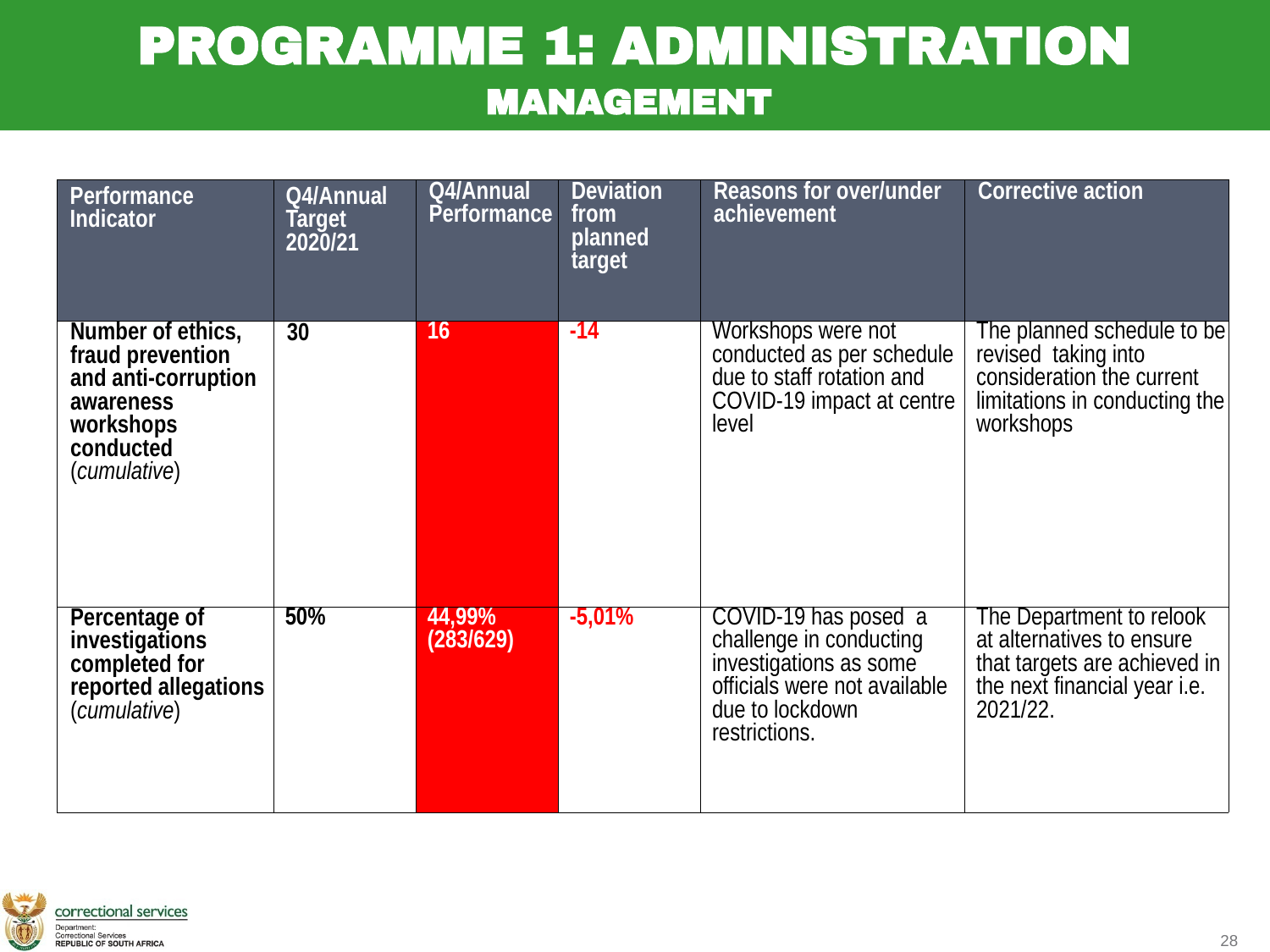

PROGRAMME 1: ADMINISTRATION
MANAGEMENT
| Performance Indicator | Q4/Annual Target 2020/21 | Q4/Annual Performance | Deviation from planned target | Reasons for over/under achievement | Corrective action |
| --- | --- | --- | --- | --- | --- |
| Number of ethics, fraud prevention and anti-corruption awareness workshops conducted (cumulative) | 30 | 16 | -14 | Workshops were not conducted as per schedule due to staff rotation and COVID-19 impact at centre level | The planned schedule to be revised taking into consideration the current limitations in conducting the workshops |
| Percentage of investigations completed for reported allegations (cumulative) | 50% | 44,99% (283/629) | -5,01% | COVID-19 has posed a challenge in conducting investigations as some officials were not available due to lockdown restrictions. | The Department to relook at alternatives to ensure that targets are achieved in the next financial year i.e. 2021/22. |